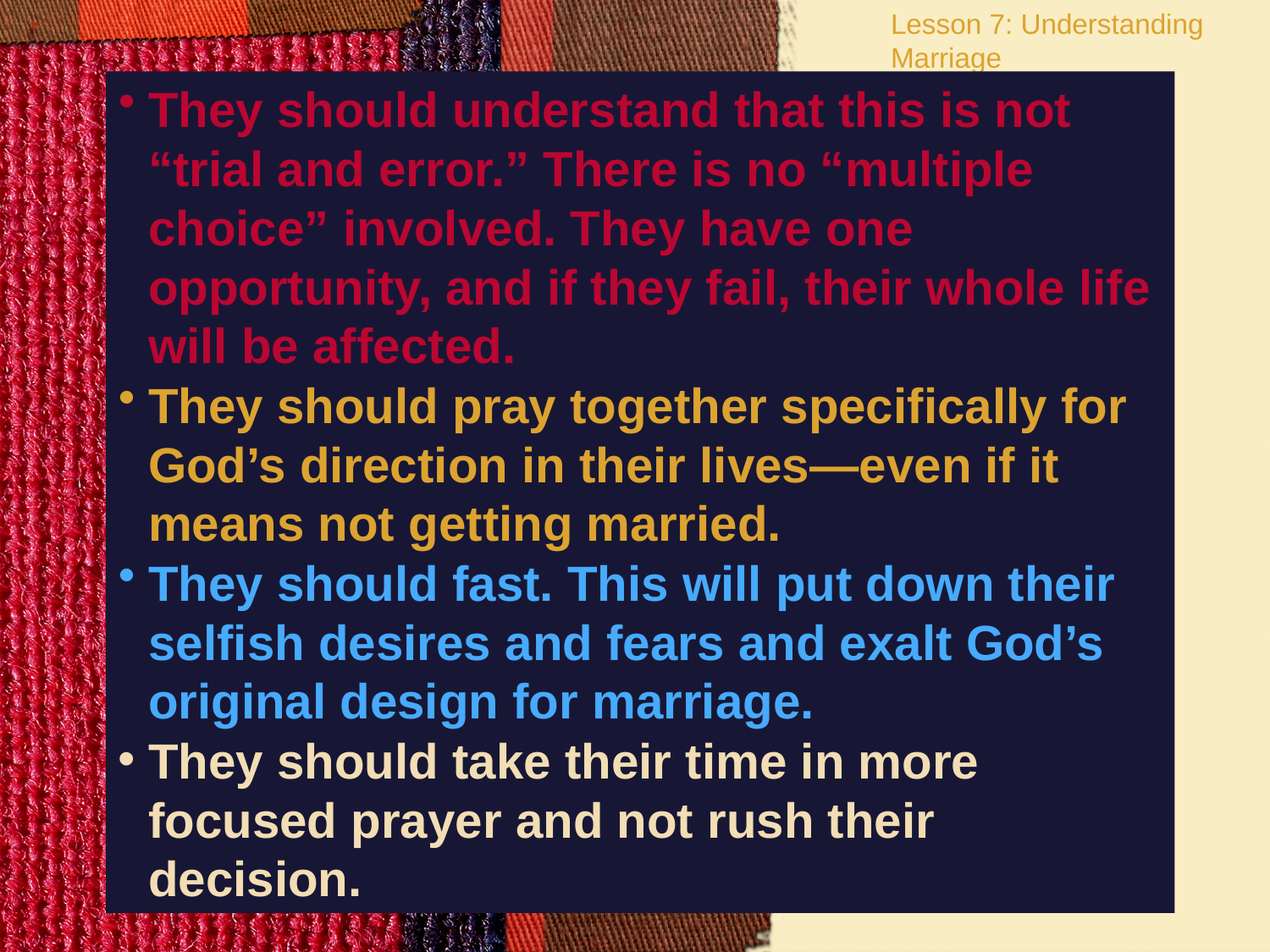

Lesson 7: Understanding Marriage
They should understand that this is not “trial and error.” There is no “multiple choice” involved. They have one opportunity, and if they fail, their whole life will be affected.
They should pray together specifically for God’s direction in their lives—even if it means not getting married.
They should fast. This will put down their selfish desires and fears and exalt God’s original design for marriage.
They should take their time in more focused prayer and not rush their decision.